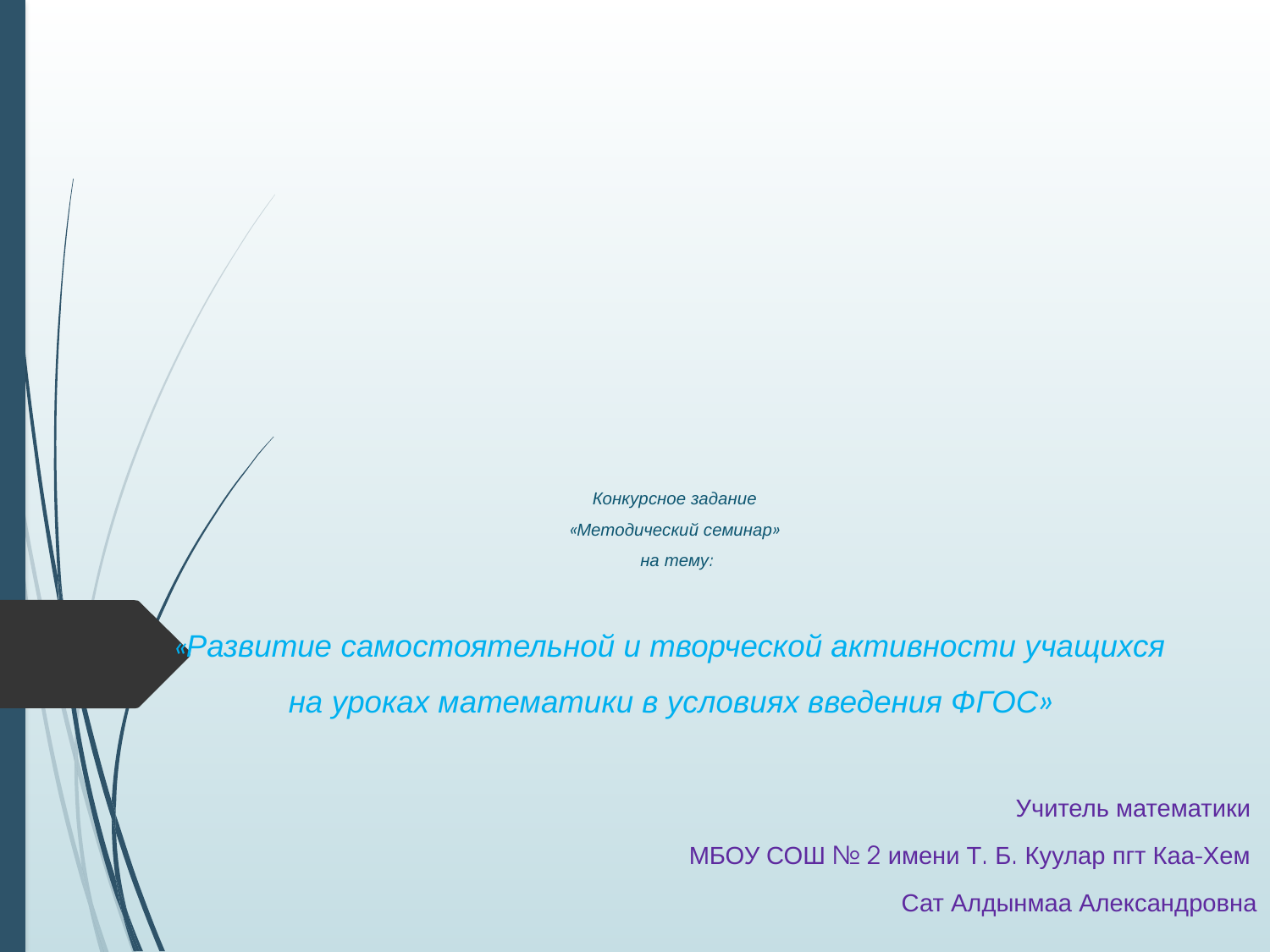

# Конкурсное задание «Методический семинар» на тему: «Развитие самостоятельной и творческой активности учащихся на уроках математики в условиях введения ФГОС»
Учитель математики
МБОУ СОШ № 2 имени Т. Б. Куулар пгт Каа-Хем
Сат Алдынмаа Александровна